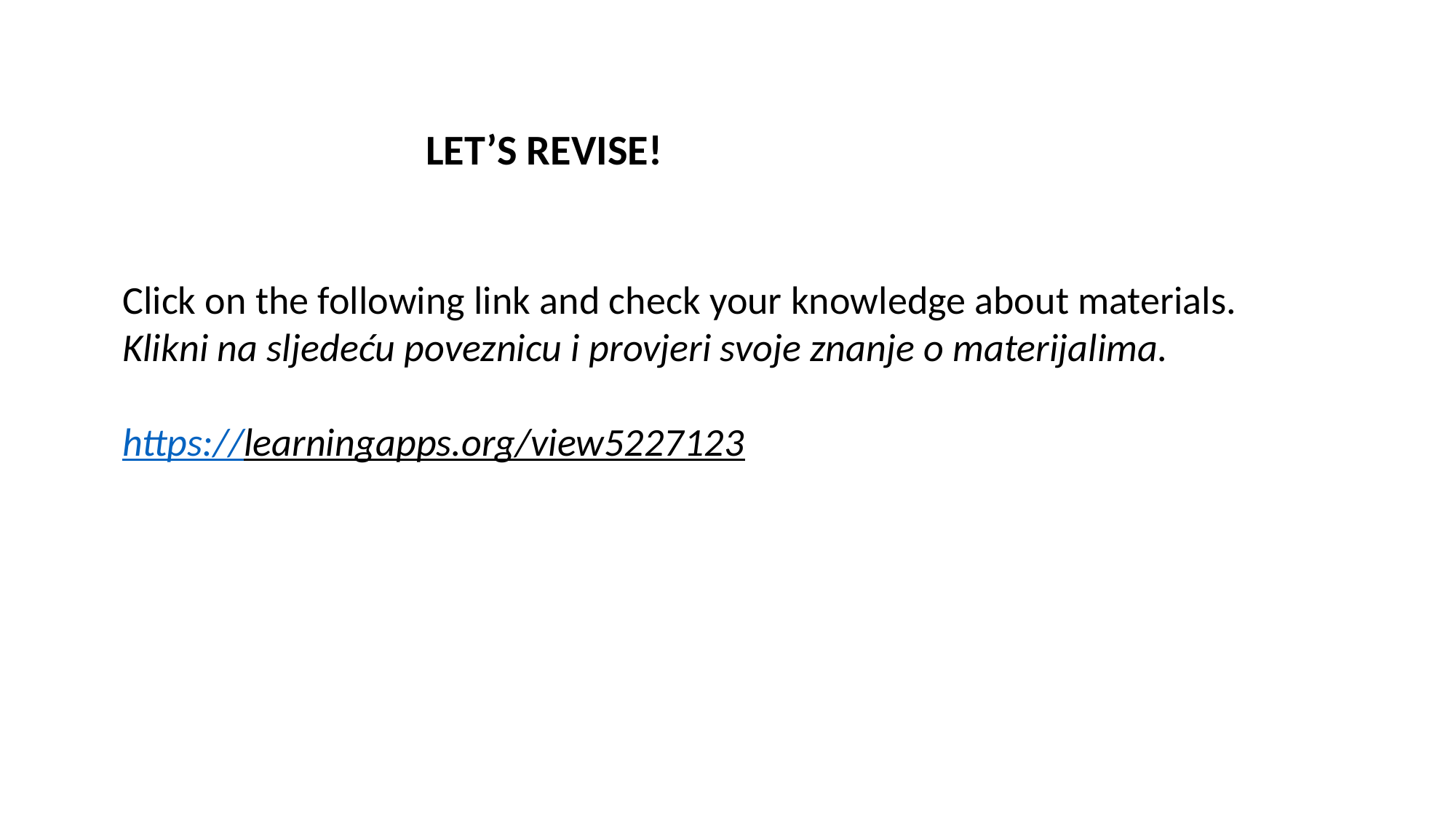

LET’S REVISE!
Click on the following link and check your knowledge about materials.
Klikni na sljedeću poveznicu i provjeri svoje znanje o materijalima.

https://learningapps.org/view5227123